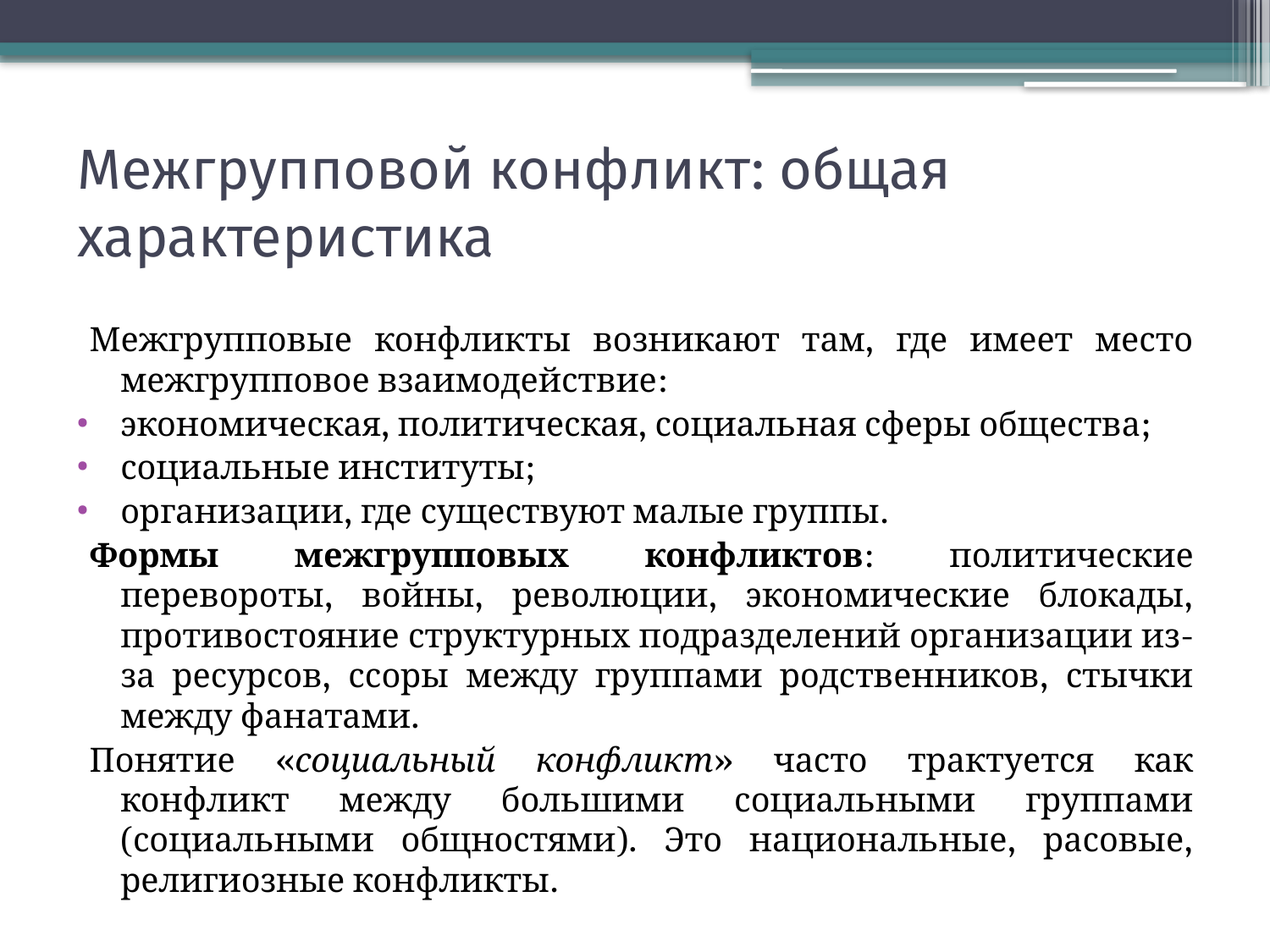

# Межгрупповой конфликт: общая характеристика
Межгрупповые конфликты возникают там, где имеет место межгрупповое взаимодействие:
экономическая, политическая, социальная сферы общества;
социальные институты;
организации, где существуют малые группы.
Формы межгрупповых конфликтов: политические перевороты, войны, революции, экономические блокады, противостояние структурных подразделений организации из-за ресурсов, ссоры между группами родственников, стычки между фанатами.
Понятие «социальный конфликт» часто трактуется как конфликт между большими социальными группами (социальными общностями). Это национальные, расовые, религиозные конфликты.